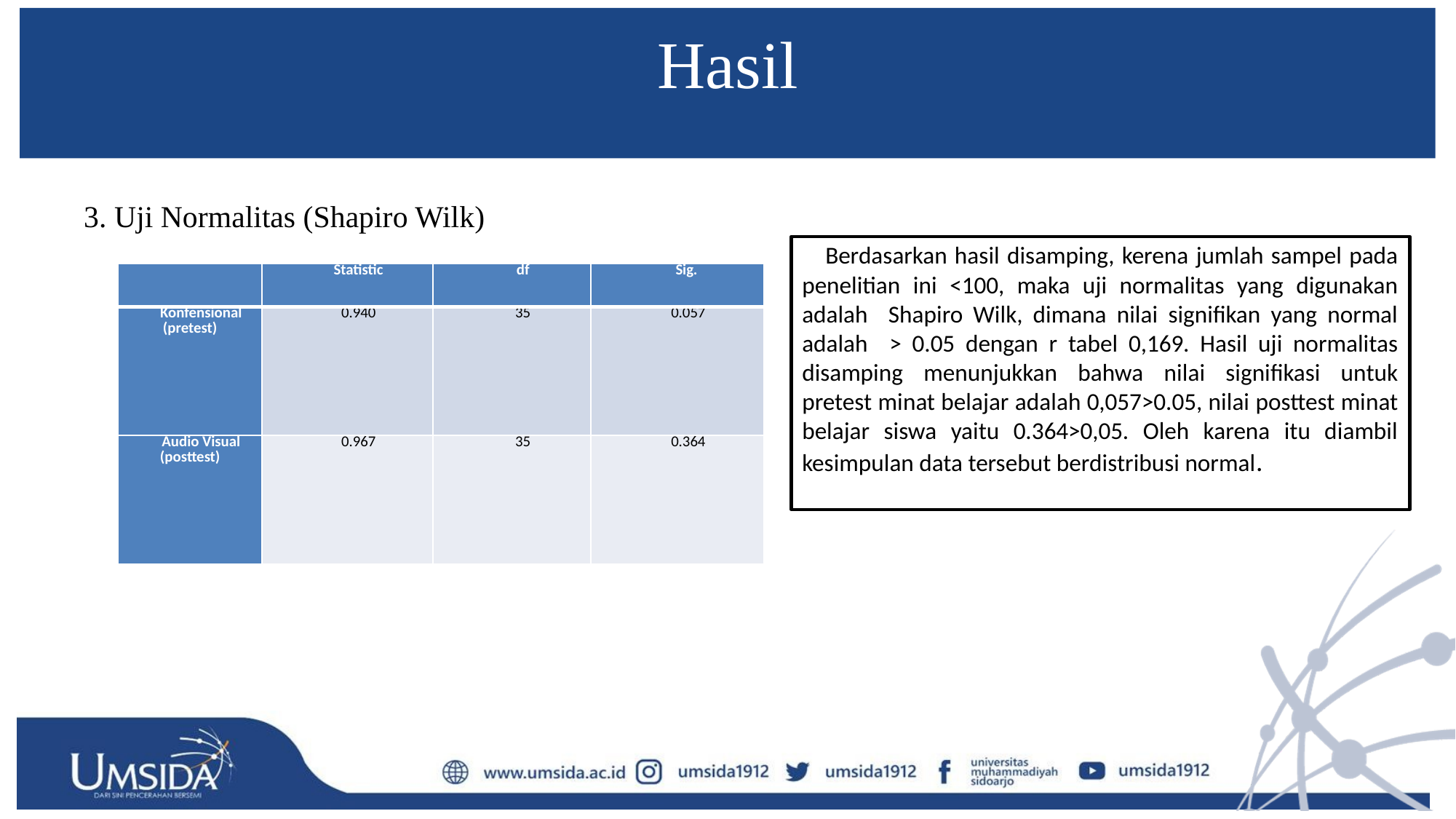

# Hasil
3. Uji Normalitas (Shapiro Wilk)

.  Berdasarkan hasil disamping, kerena jumlah sampel pada penelitian ini <100, maka uji normalitas yang digunakan adalah  Shapiro Wilk, dimana nilai signifikan yang normal adalah  > 0.05 dengan r tabel 0,169. Hasil uji normalitas disamping menunjukkan bahwa nilai signifikasi untuk pretest minat belajar adalah 0,057>0.05, nilai posttest minat belajar siswa yaitu 0.364>0,05. Oleh karena itu diambil kesimpulan data tersebut berdistribusi normal.

|  | Statistic | df | Sig. |
| --- | --- | --- | --- |
| Konfensional (pretest) | 0.940 | 35 | 0.057 |
| Audio Visual (posttest) | 0.967 | 35 | 0.364 |